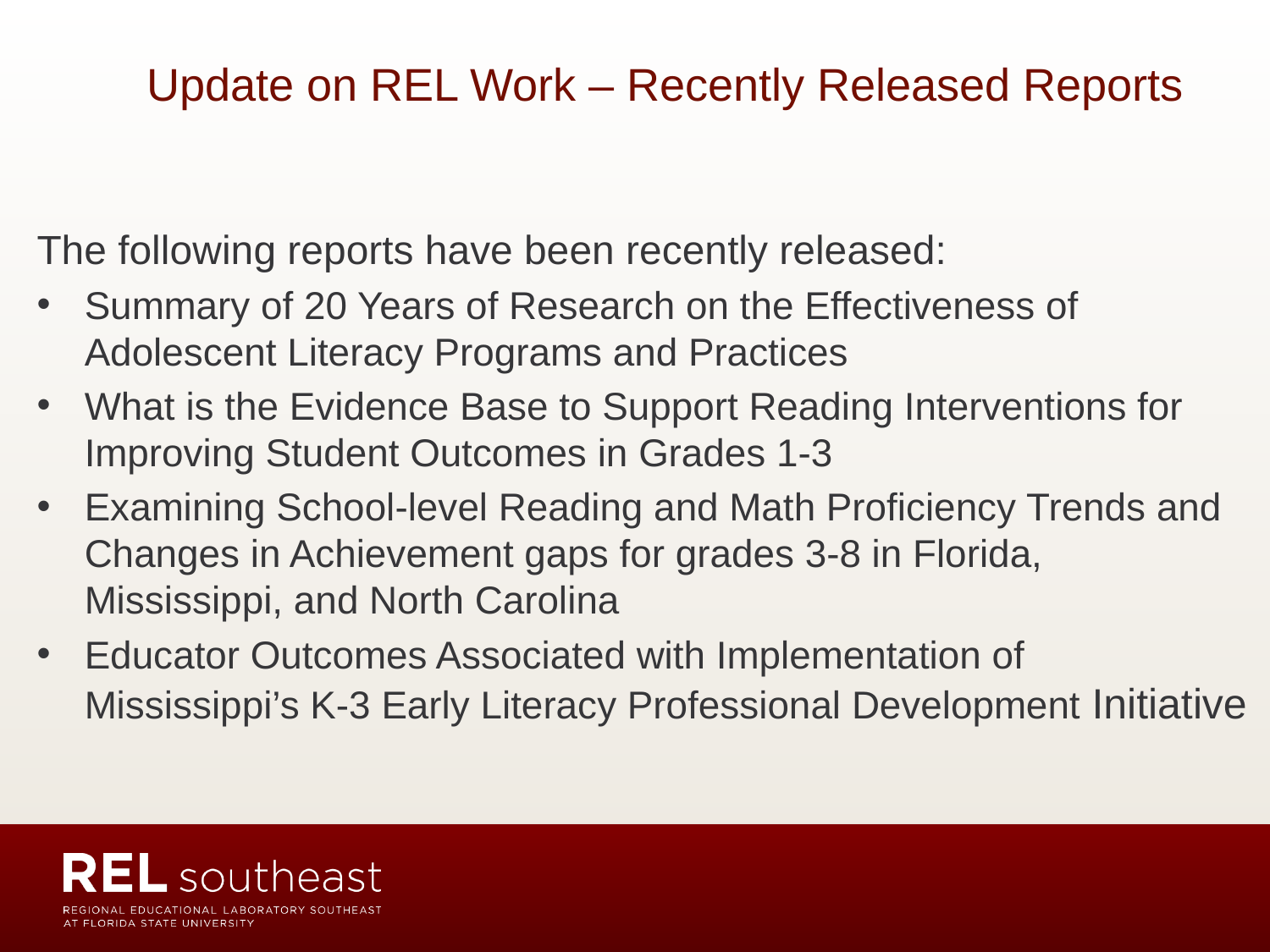

Update on REL Work – Recently Released Reports
The following reports have been recently released:
Summary of 20 Years of Research on the Effectiveness of Adolescent Literacy Programs and Practices
What is the Evidence Base to Support Reading Interventions for Improving Student Outcomes in Grades 1-3
Examining School-level Reading and Math Proficiency Trends and Changes in Achievement gaps for grades 3-8 in Florida, Mississippi, and North Carolina
Educator Outcomes Associated with Implementation of Mississippi’s K-3 Early Literacy Professional Development Initiative